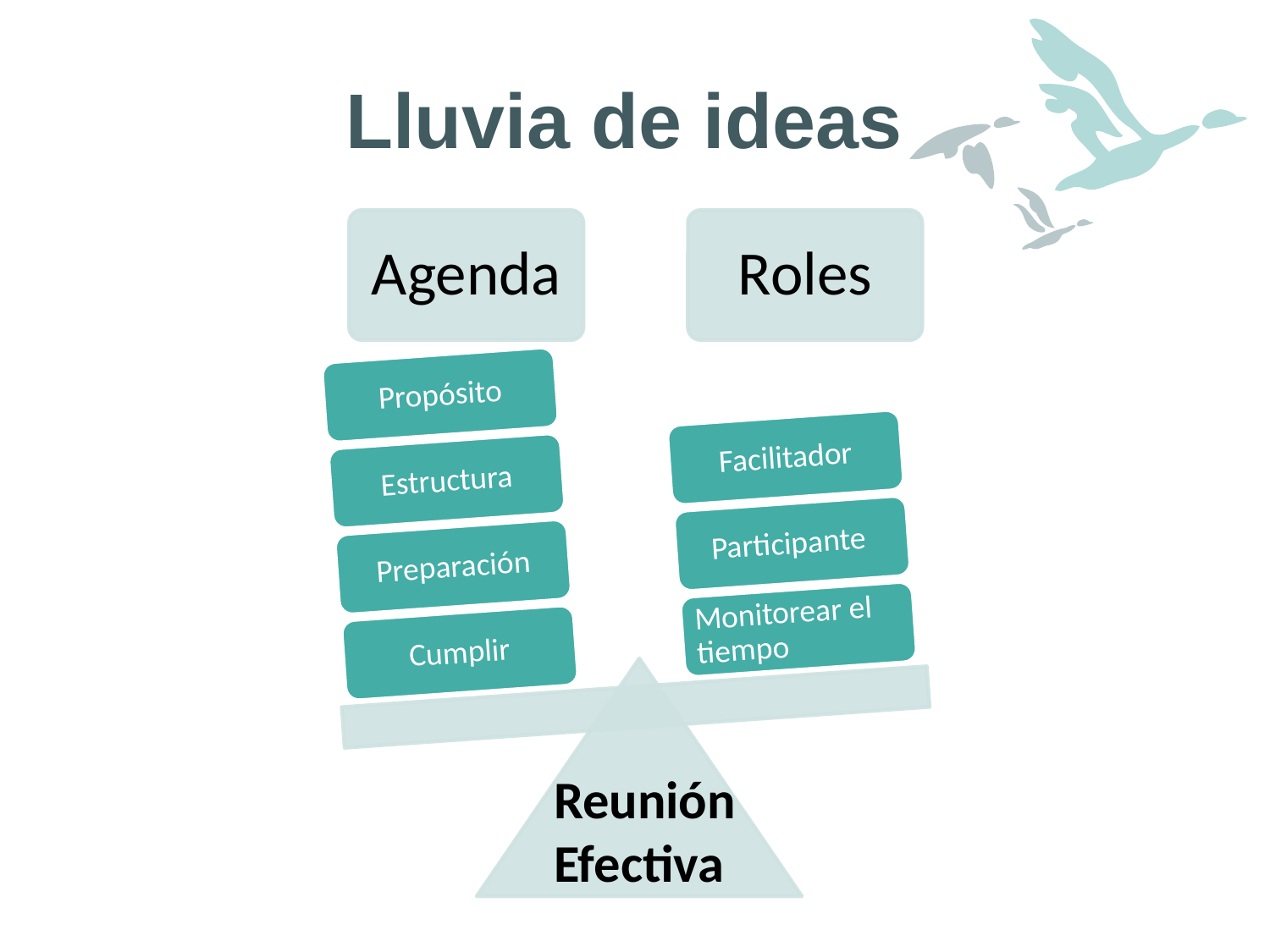

# Lluvia de ideas

Agenda
Roles

Propósito

Facilitador

Estructura

Participante

Preparación

Monitorear el tiempo

Cumplir

Reunión Efectiva